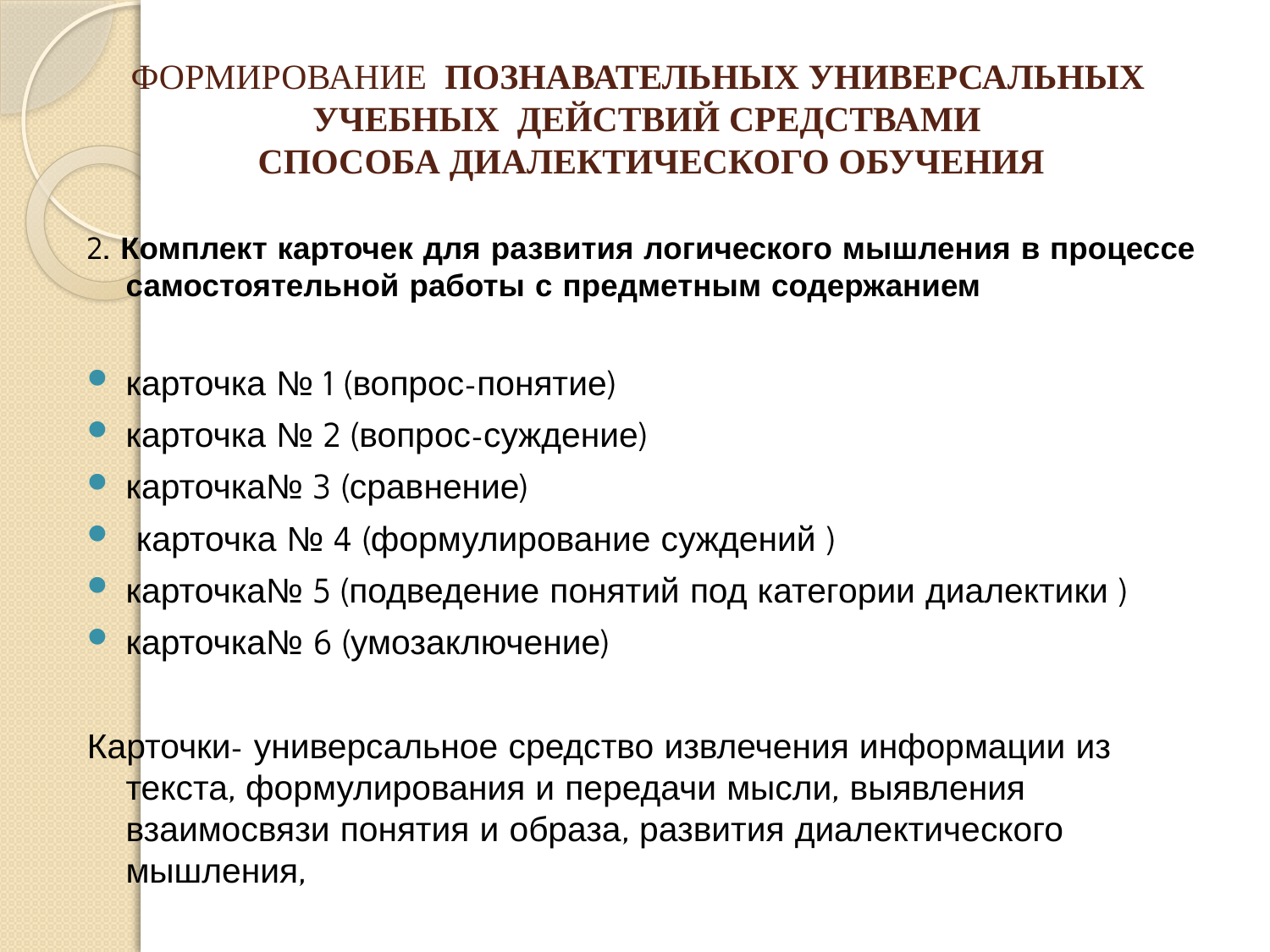

# ФОРМИРОВАНИЕ  ПОЗНАВАТЕЛЬНЫХ УНИВЕРСАЛЬНЫХ  УЧЕБНЫХ  ДЕЙСТВИЙ СРЕДСТВАМИ  СПОСОБА ДИАЛЕКТИЧЕСКОГО ОБУЧЕНИЯ
2. Комплект карточек для развития логического мышления в процессе самостоятельной работы с предметным содержанием

карточка № 1 (вопрос-понятие)
карточка № 2 (вопрос-суждение)
карточка№ 3 (сравнение)
 карточка № 4 (формулирование суждений )
карточка№ 5 (подведение понятий под категории диалектики )
карточка№ 6 (умозаключение)

Карточки- универсальное средство извлечения информации из текста, формулирования и передачи мысли, выявления взаимосвязи понятия и образа, развития диалектического мышления,